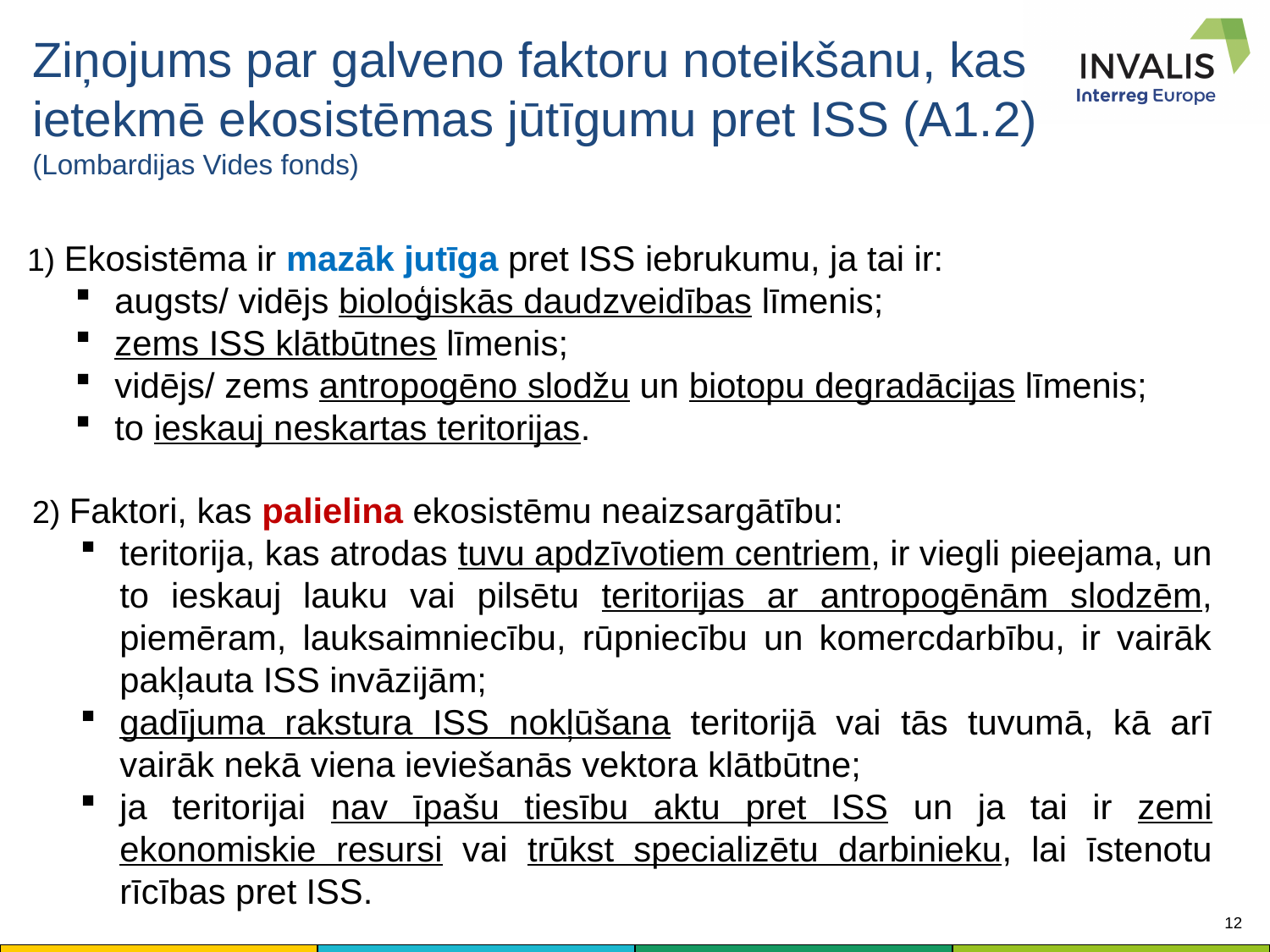

Ziņojums par galveno faktoru noteikšanu, kas ietekmē ekosistēmas jūtīgumu pret ISS (A1.2)
(Lombardijas Vides fonds)
1) Ekosistēma ir mazāk jutīga pret ISS iebrukumu, ja tai ir:
augsts/ vidējs bioloģiskās daudzveidības līmenis;
zems ISS klātbūtnes līmenis;
vidējs/ zems antropogēno slodžu un biotopu degradācijas līmenis;
to ieskauj neskartas teritorijas.
2) Faktori, kas palielina ekosistēmu neaizsargātību:
teritorija, kas atrodas tuvu apdzīvotiem centriem, ir viegli pieejama, un to ieskauj lauku vai pilsētu teritorijas ar antropogēnām slodzēm, piemēram, lauksaimniecību, rūpniecību un komercdarbību, ir vairāk pakļauta ISS invāzijām;
gadījuma rakstura ISS nokļūšana teritorijā vai tās tuvumā, kā arī vairāk nekā viena ieviešanās vektora klātbūtne;
ja teritorijai nav īpašu tiesību aktu pret ISS un ja tai ir zemi ekonomiskie resursi vai trūkst specializētu darbinieku, lai īstenotu rīcības pret ISS.